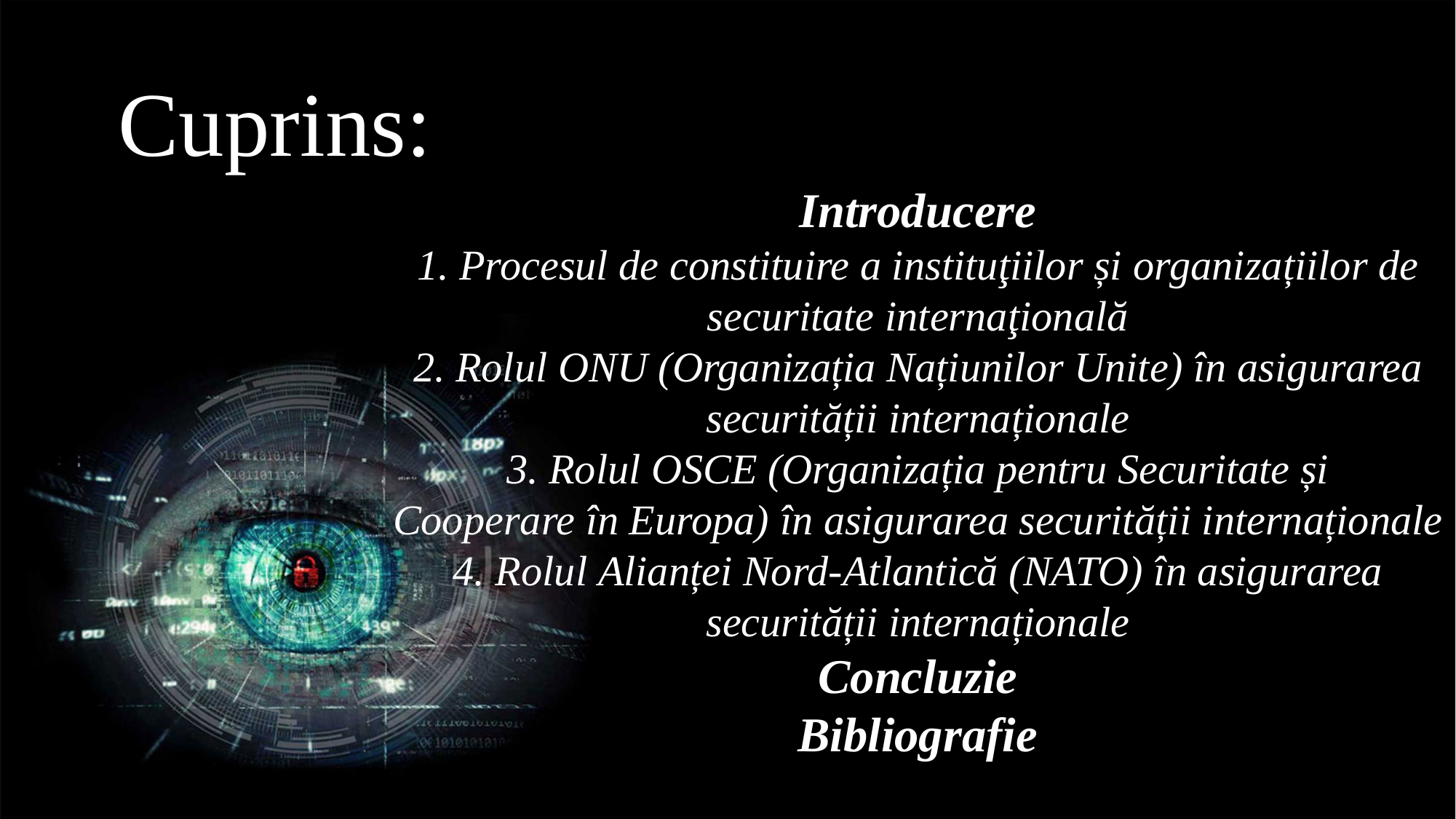

Cuprins:
Introducere
1. Procesul de constituire a instituţiilor și organizațiilor de securitate internaţională
2. Rolul ONU (Organizația Națiunilor Unite) în asigurarea securității internaționale
3. Rolul OSCE (Organizația pentru Securitate și
Cooperare în Europa) în asigurarea securității internaționale
4. Rolul Alianței Nord-Atlantică (NATO) în asigurarea securității internaționale
Concluzie
Bibliografie